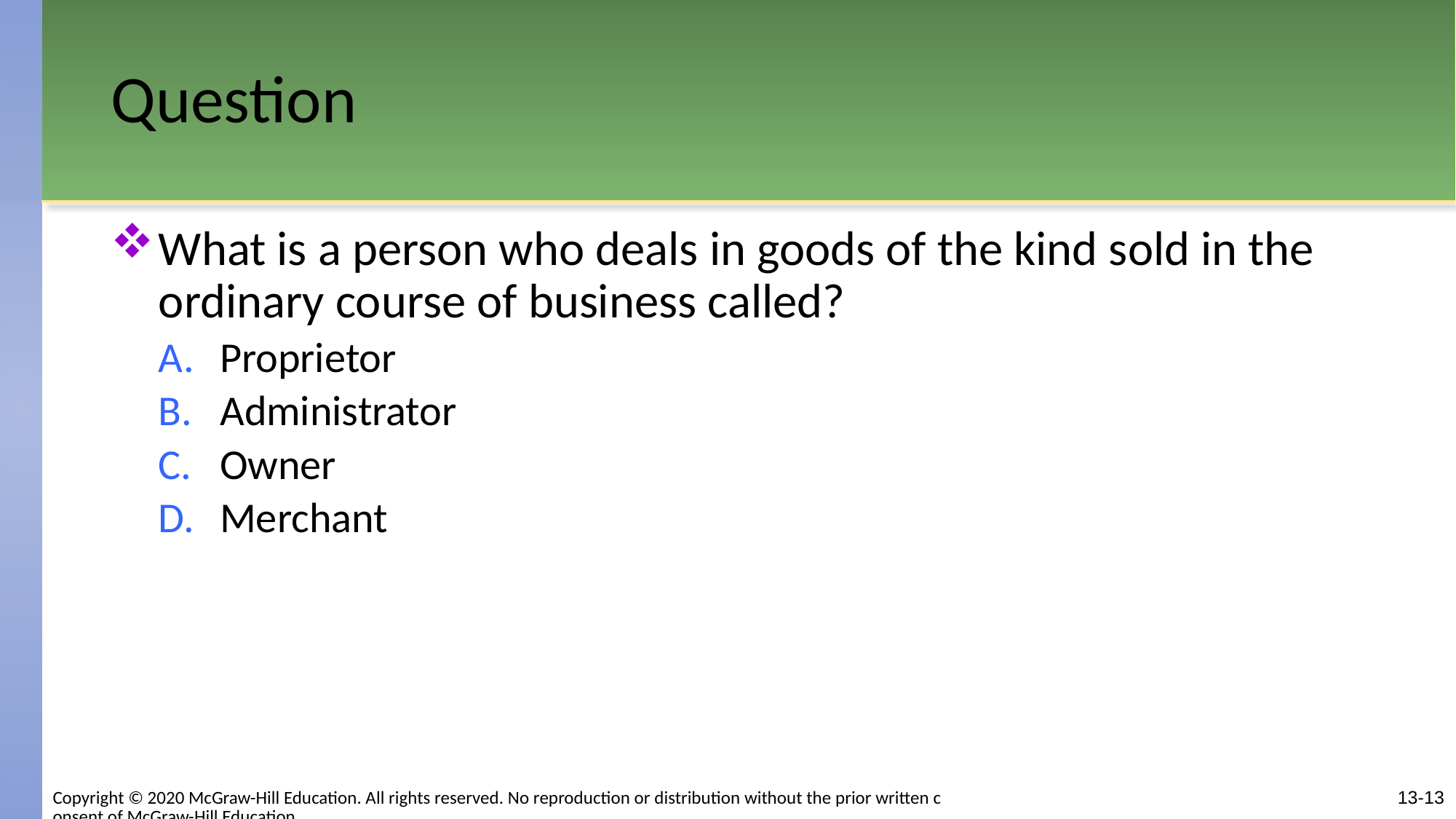

# Question
What is a person who deals in goods of the kind sold in the ordinary course of business called?
Proprietor
Administrator
Owner
Merchant
Copyright © 2020 McGraw-Hill Education. All rights reserved. No reproduction or distribution without the prior written consent of McGraw-Hill Education.
13-13